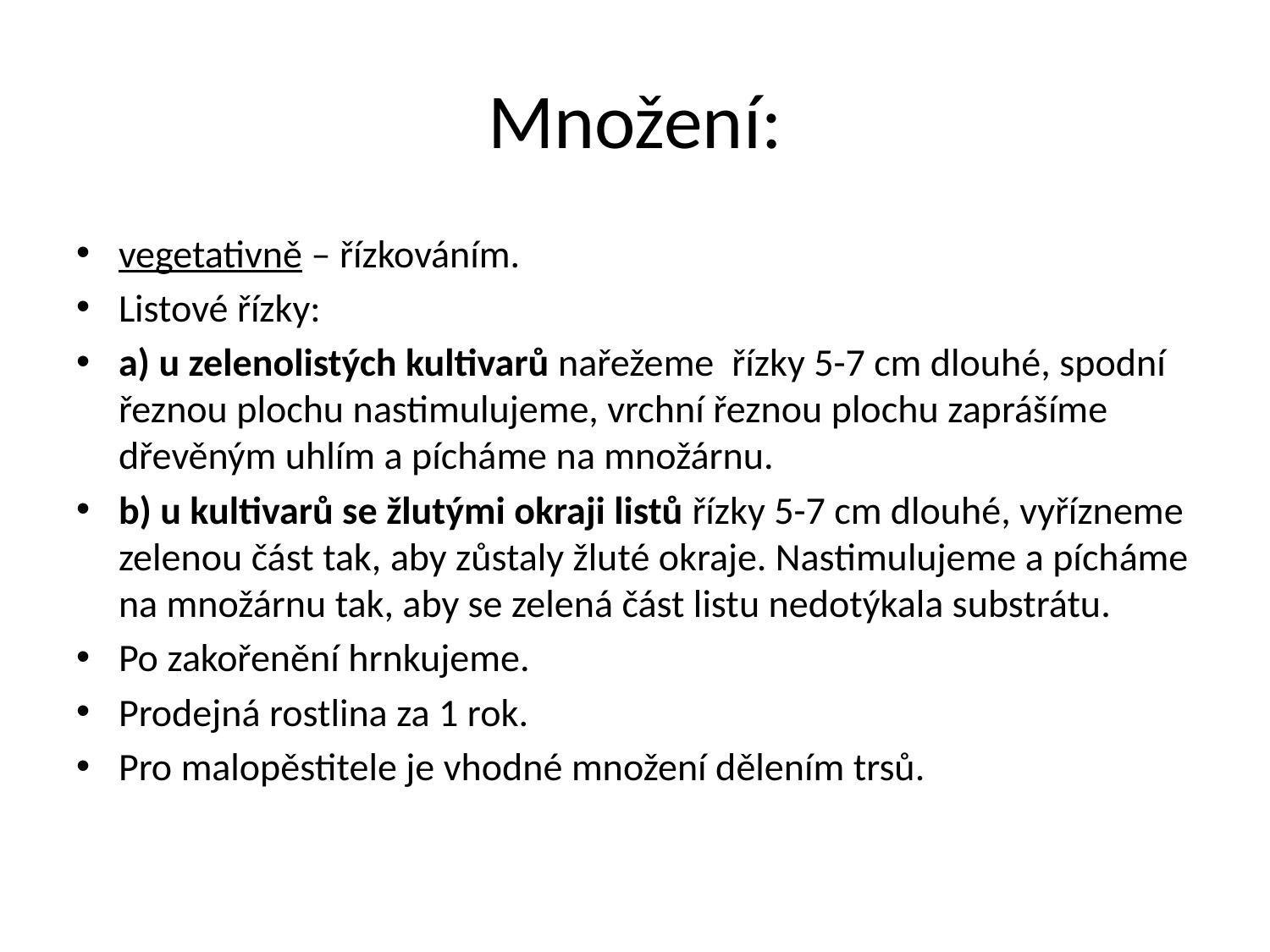

# Množení:
vegetativně – řízkováním.
Listové řízky:
a) u zelenolistých kultivarů nařežeme  řízky 5-7 cm dlouhé, spodní řeznou plochu nastimulujeme, vrchní řeznou plochu zaprášíme dřevěným uhlím a pícháme na množárnu.
b) u kultivarů se žlutými okraji listů řízky 5-7 cm dlouhé, vyřízneme zelenou část tak, aby zůstaly žluté okraje. Nastimulujeme a pícháme na množárnu tak, aby se zelená část listu nedotýkala substrátu.
Po zakořenění hrnkujeme.
Prodejná rostlina za 1 rok.
Pro malopěstitele je vhodné množení dělením trsů.